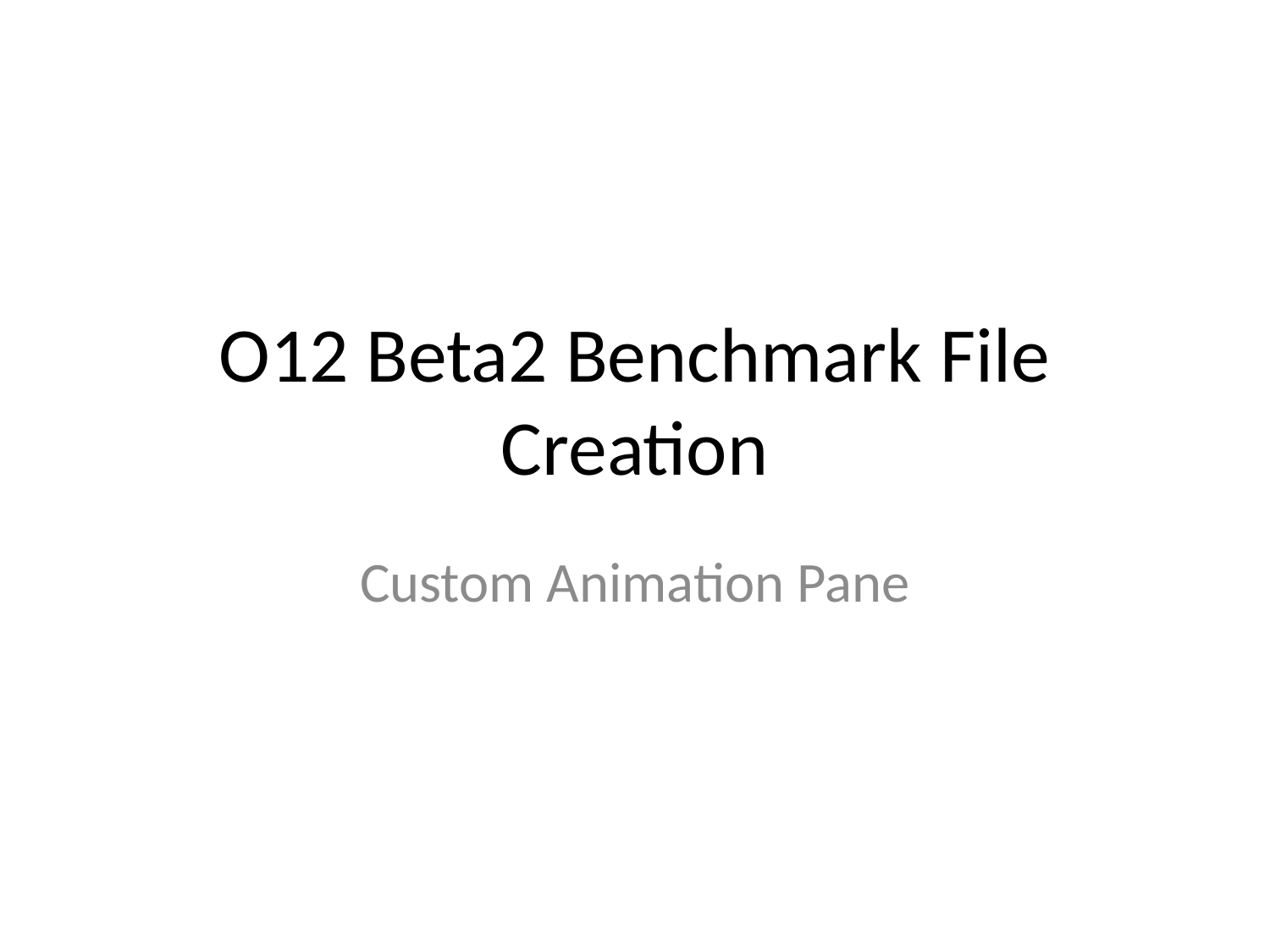

# O12 Beta2 Benchmark File Creation
Custom Animation Pane